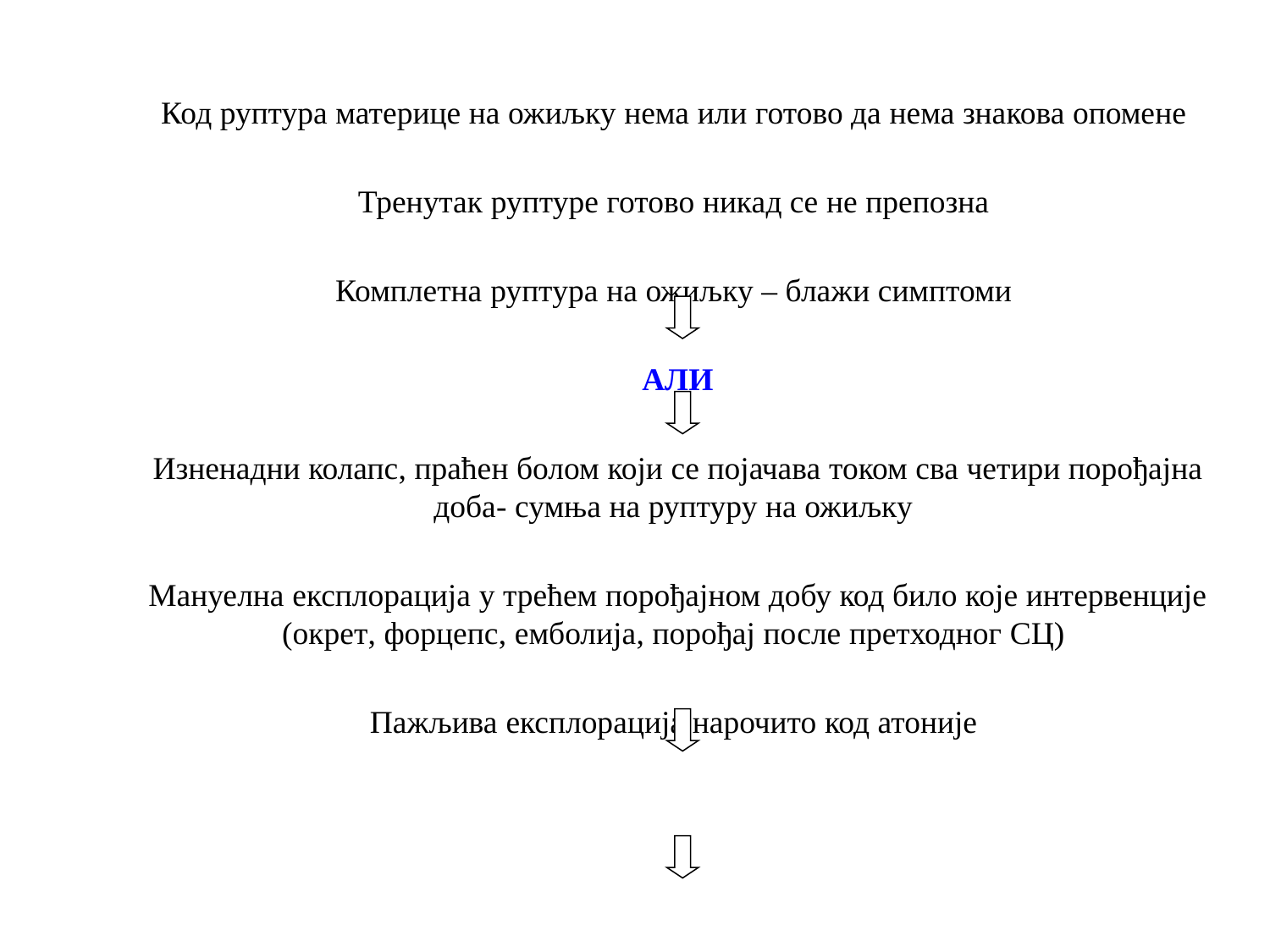

Код руптура материце на ожиљку нема или готово да нема знакова опомене

Тренутак руптуре готово никад се не препозна

Комплетна руптура на ожиљку – блажи симптоми

АЛИ

Изненадни колапс, праћен болом који се појачава током сва четири порођајна доба- сумња на руптуру на ожиљку

Мануелна експлорација у трећем порођајном добу код било које интервенције (окрет, форцепс, емболија, порођај после претходног СЦ)

Пажљива експлорација нарочито код атоније